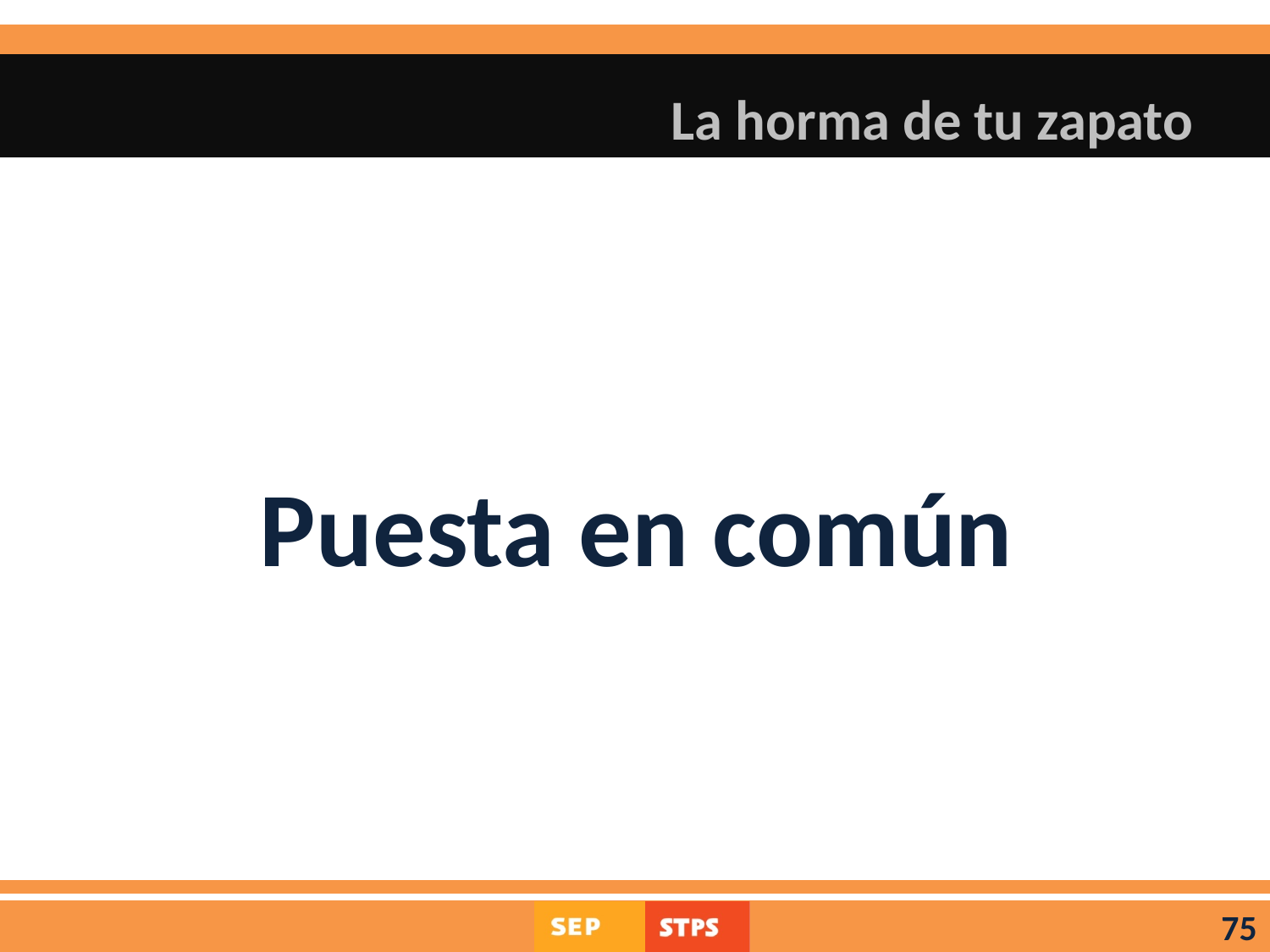

# La horma de tu zapato
Puesta en común

75